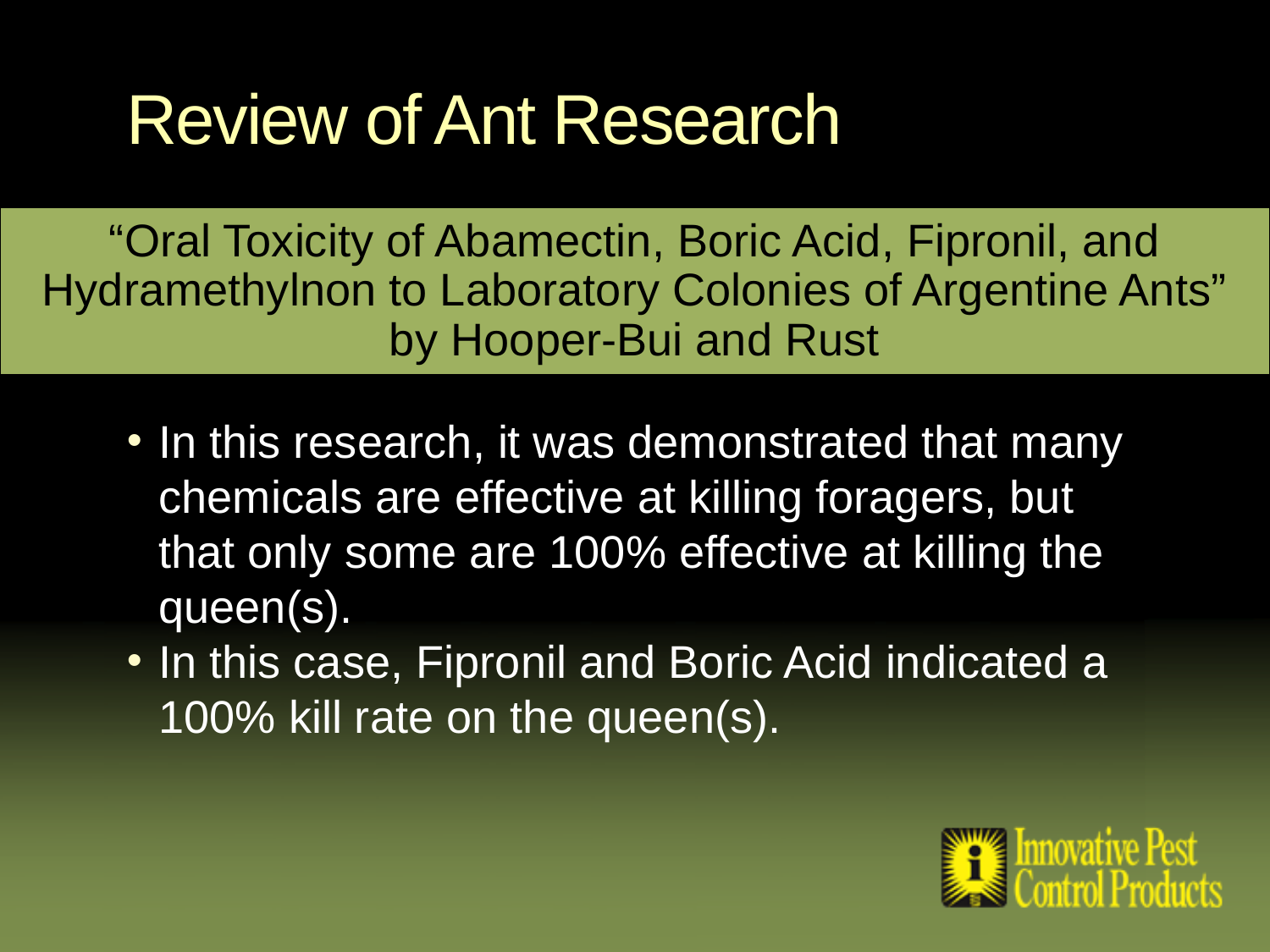

# Review of Ant Research
“Oral Toxicity of Abamectin, Boric Acid, Fipronil, and Hydramethylnon to Laboratory Colonies of Argentine Ants” by Hooper-Bui and Rust
In this research, it was demonstrated that many chemicals are effective at killing foragers, but that only some are 100% effective at killing the queen(s).
In this case, Fipronil and Boric Acid indicated a 100% kill rate on the queen(s).